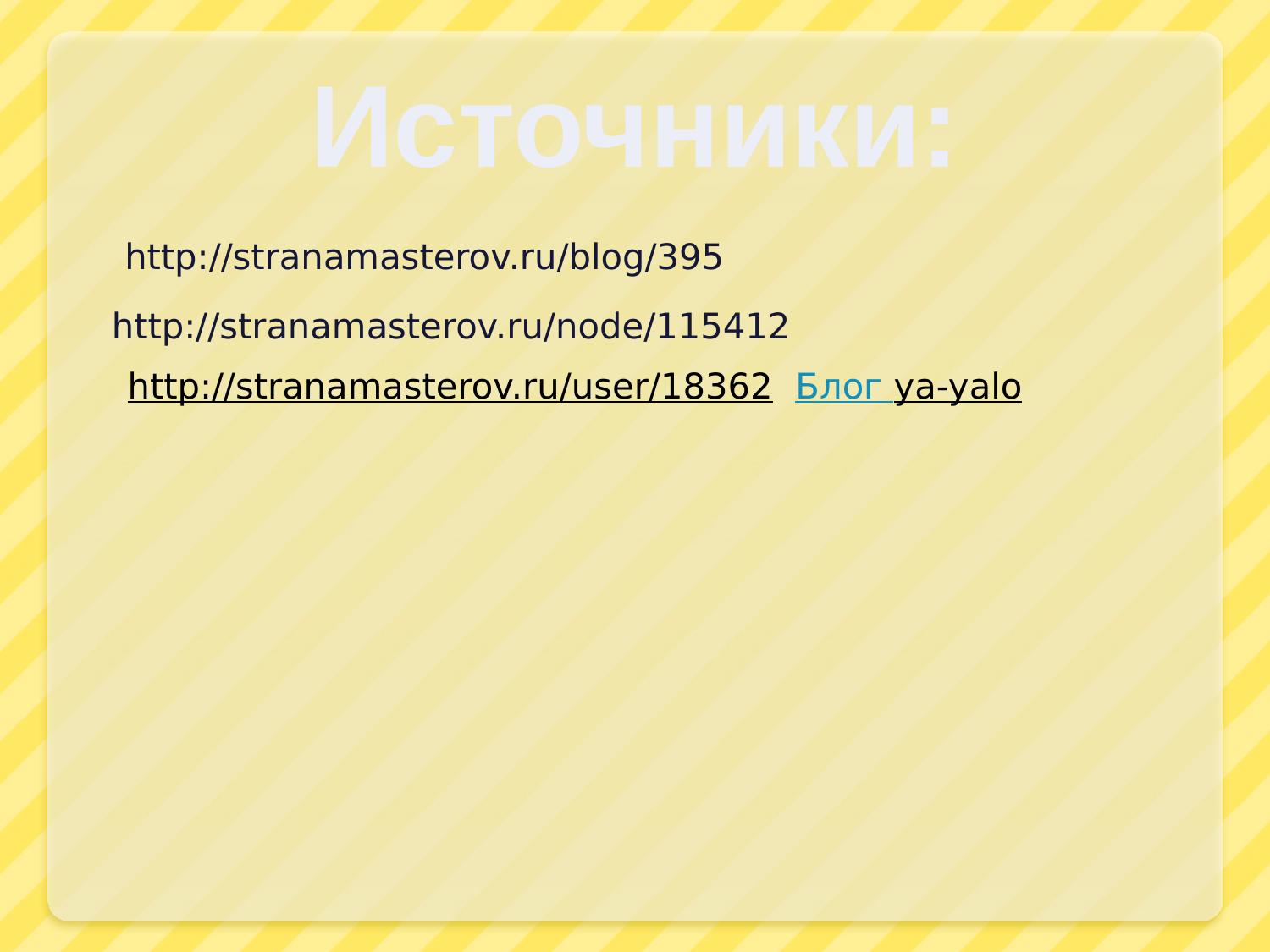

# Источники:
http://stranamasterov.ru/blog/395
http://stranamasterov.ru/node/115412
http://stranamasterov.ru/user/18362  Блог ya-yalo